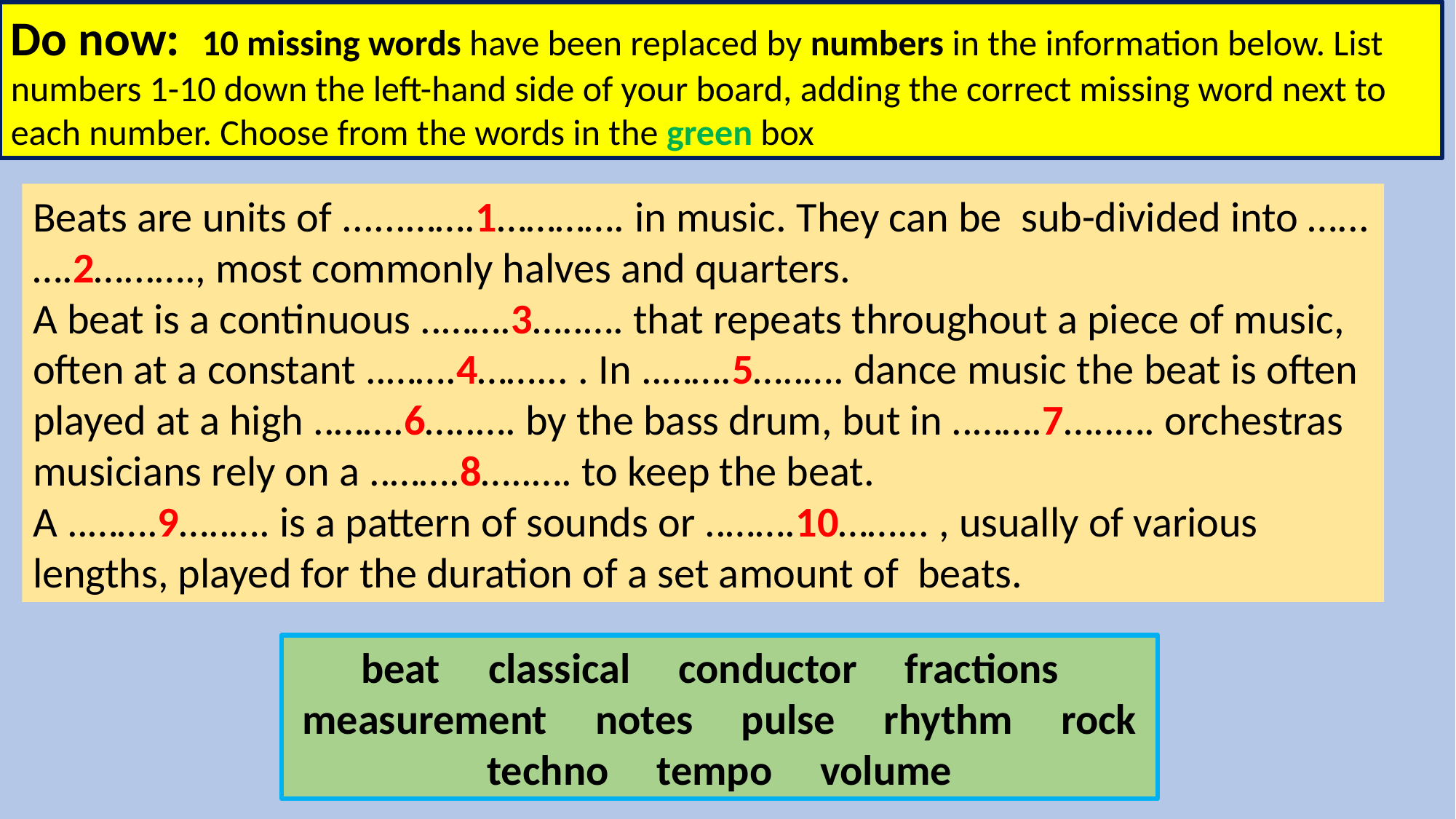

Do now:  10 missing words have been replaced by numbers in the information below. List numbers 1-10 down the left-hand side of your board, adding the correct missing word next to each number. Choose from the words in the green box
Beats are units of ......…….1…………. in music. They can be  sub-divided into …...….2…...…., most commonly halves and quarters.
A beat is a continuous ..…….3…..…. that repeats throughout a piece of music, often at a constant ..…….4……... . In ..…….5…..…. dance music the beat is often played at a high ..…….6…..…. by the bass drum, but in ..…….7…..…. orchestras musicians rely on a ..…….8…..…. to keep the beat.
A ..…….9…..…. is a pattern of sounds or ..…….10……... , usually of various lengths, played for the duration of a set amount of  beats.
beat     classical     conductor     fractions   measurement     notes     pulse     rhythm     rock techno     tempo     volume